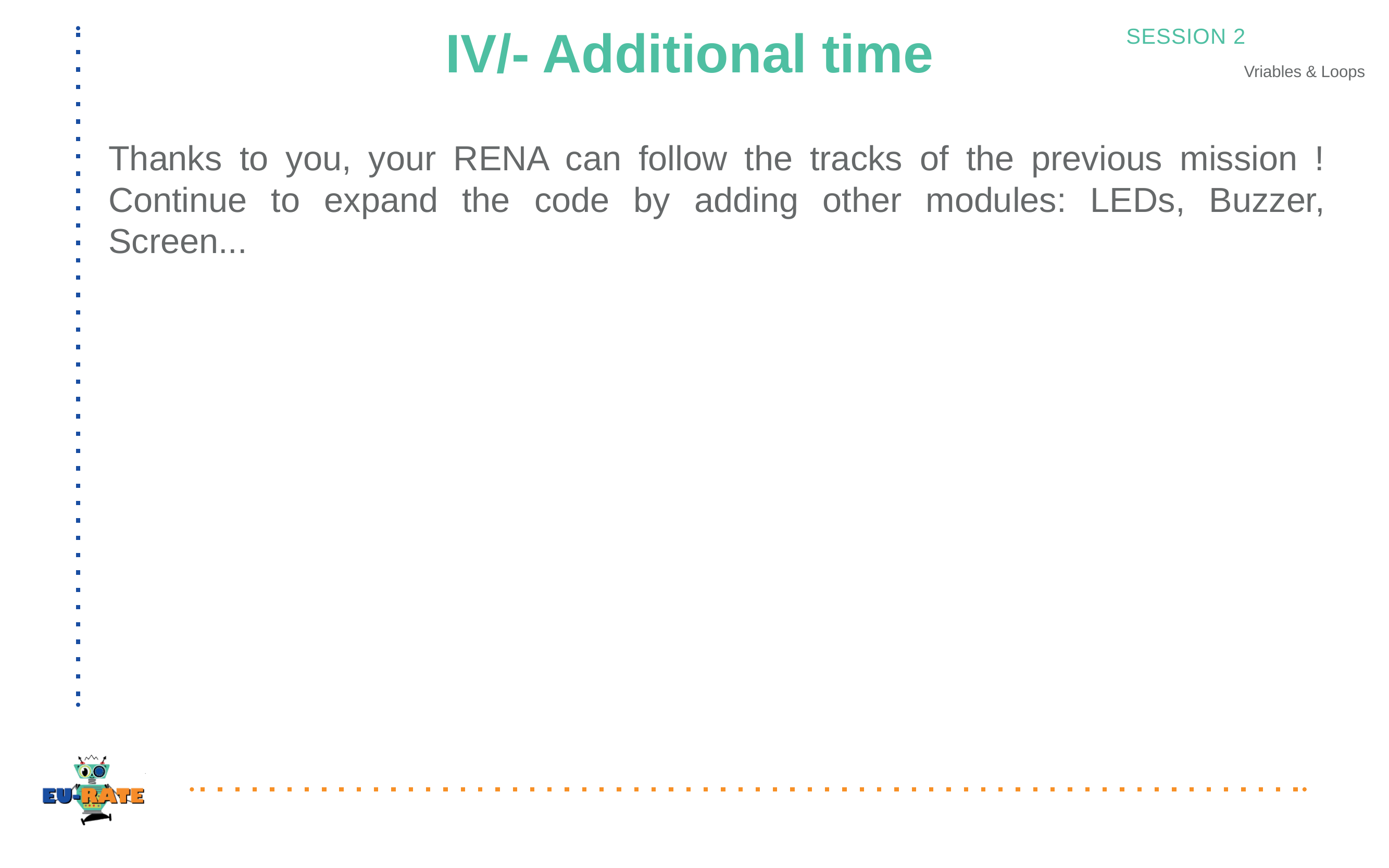

# IV/- Additional time
SESSION 2
Vriables & Loops
Thanks to you, your RENA can follow the tracks of the previous mission !
Continue to expand the code by adding other modules: LEDs, Buzzer, Screen...